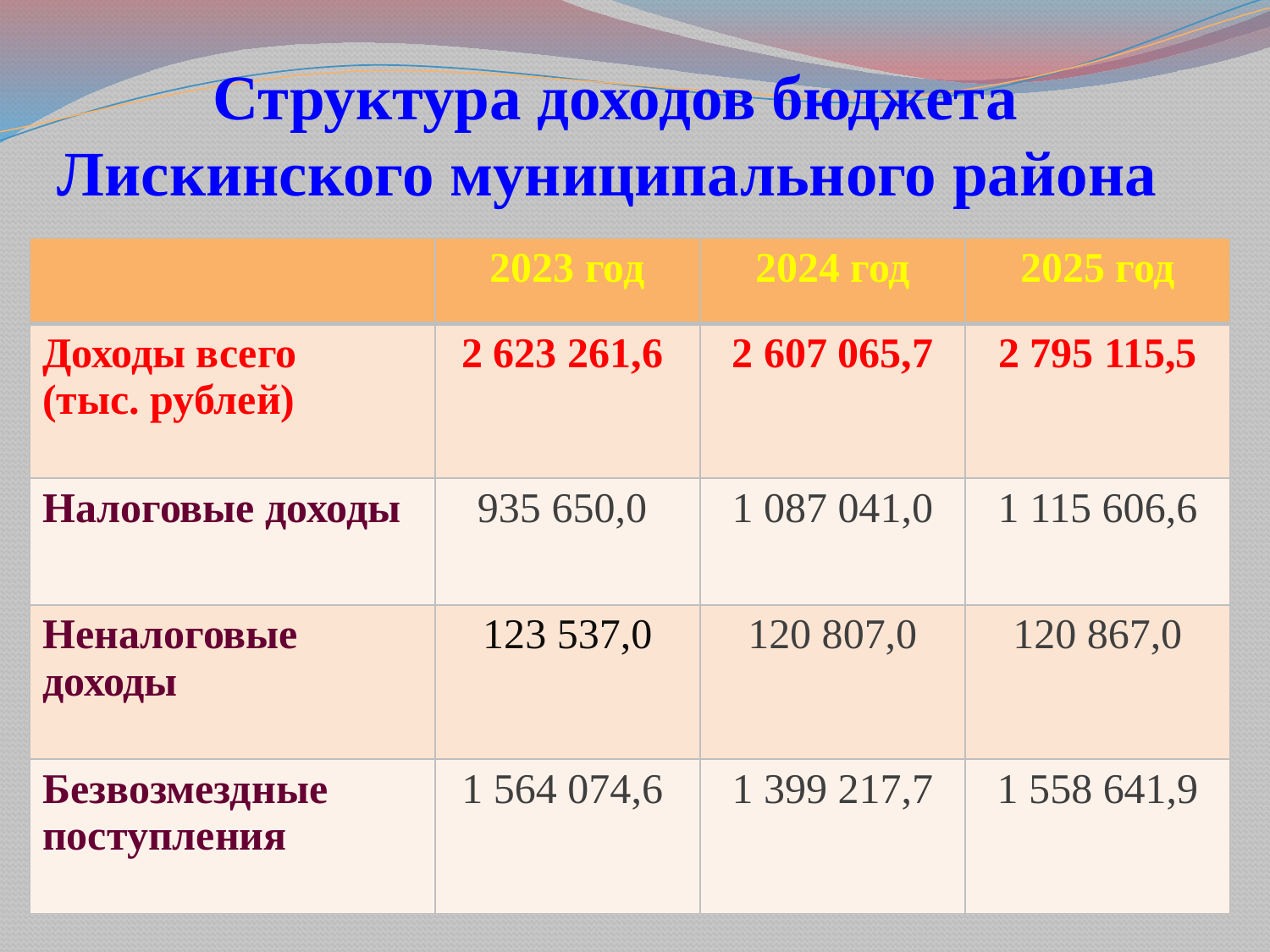

# Структура доходов бюджета Лискинского муниципального района
|  | 2023 год | 2024 год | 2025 год |
| --- | --- | --- | --- |
| Доходы всего (тыс. рублей) | 2 623 261,6 | 2 607 065,7 | 2 795 115,5 |
| Налоговые доходы | 935 650,0 | 1 087 041,0 | 1 115 606,6 |
| Неналоговые доходы | 123 537,0 | 120 807,0 | 120 867,0 |
| Безвозмездные поступления | 1 564 074,6 | 1 399 217,7 | 1 558 641,9 |